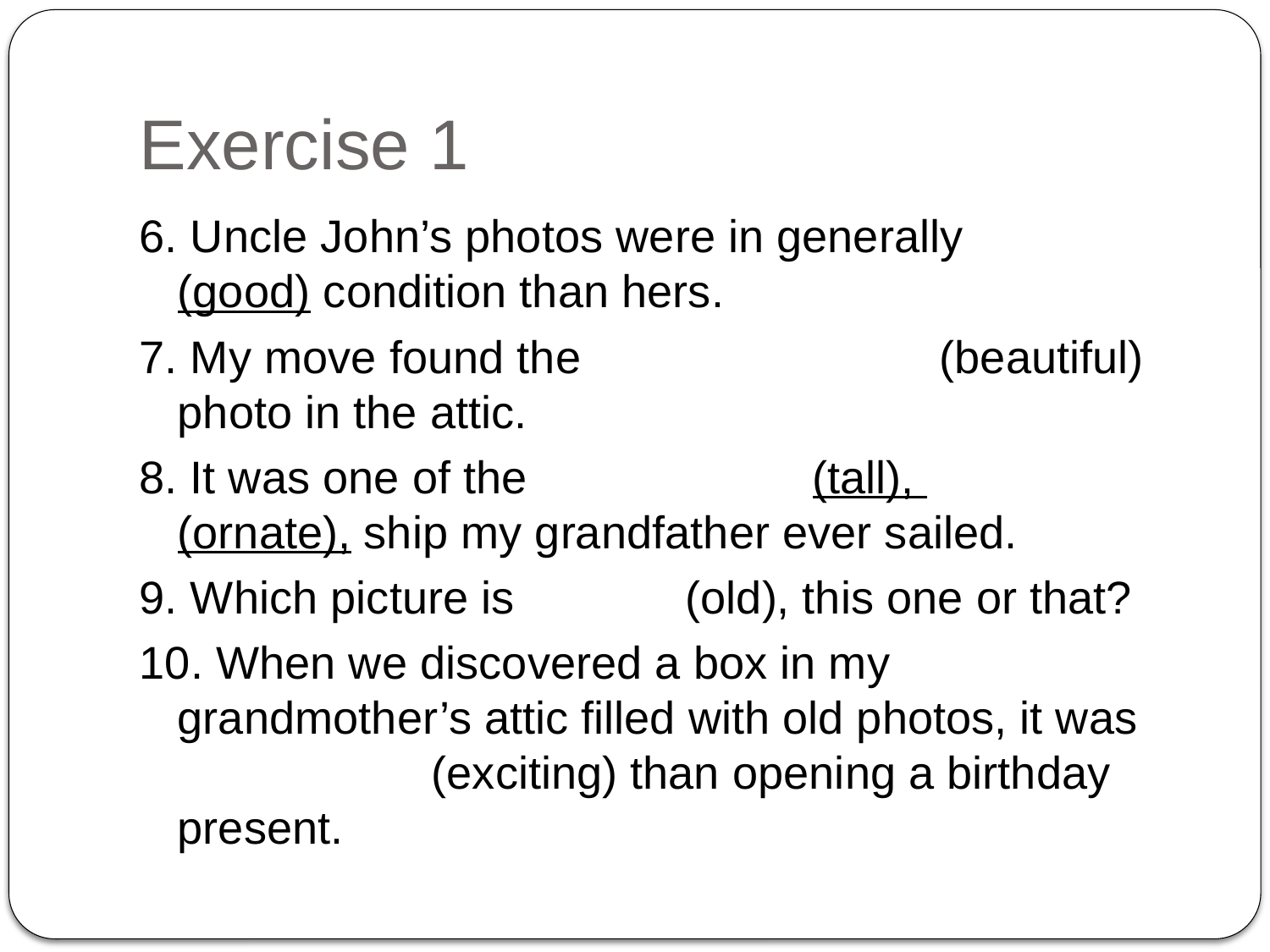

# Exercise 1
6. Uncle John’s photos were in generally 		(good) condition than hers.
7. My move found the 			(beautiful) photo in the attic.
8. It was one of the 			(tall), 		(ornate), ship my grandfather ever sailed.
9. Which picture is 		(old), this one or that?
10. When we discovered a box in my grandmother’s attic filled with old photos, it was 			(exciting) than opening a birthday present.